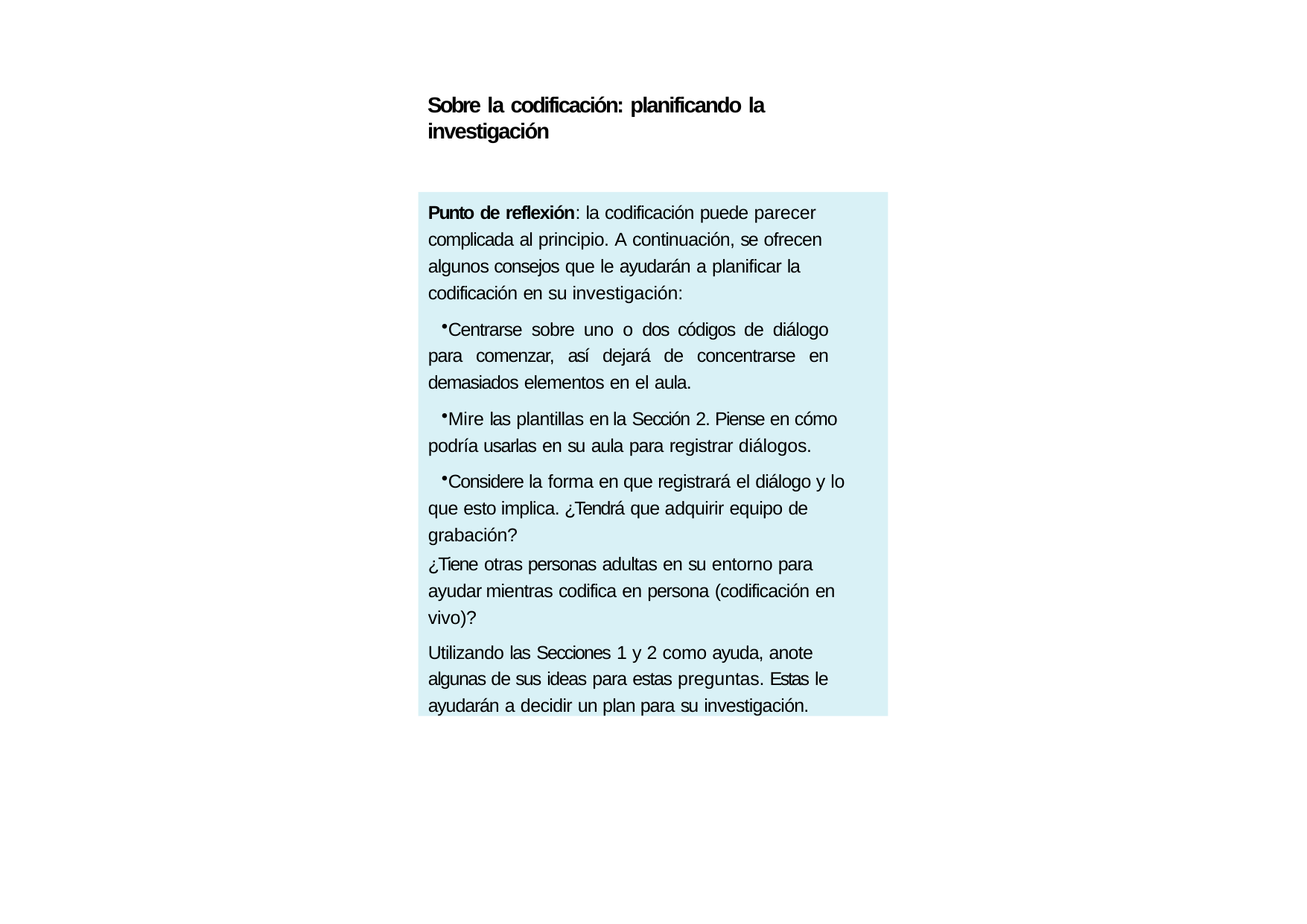

Sobre la codificación: planificando la investigación
Punto de reflexión: la codificación puede parecer complicada al principio. A continuación, se ofrecen algunos consejos que le ayudarán a planificar la codificación en su investigación:
Centrarse sobre uno o dos códigos de diálogo para comenzar, así dejará de concentrarse en demasiados elementos en el aula.
Mire las plantillas en la Sección 2. Piense en cómo podría usarlas en su aula para registrar diálogos.
Considere la forma en que registrará el diálogo y lo que esto implica. ¿Tendrá que adquirir equipo de grabación?
¿Tiene otras personas adultas en su entorno para ayudar mientras codifica en persona (codificación en vivo)?
Utilizando las Secciones 1 y 2 como ayuda, anote algunas de sus ideas para estas preguntas. Estas le ayudarán a decidir un plan para su investigación.